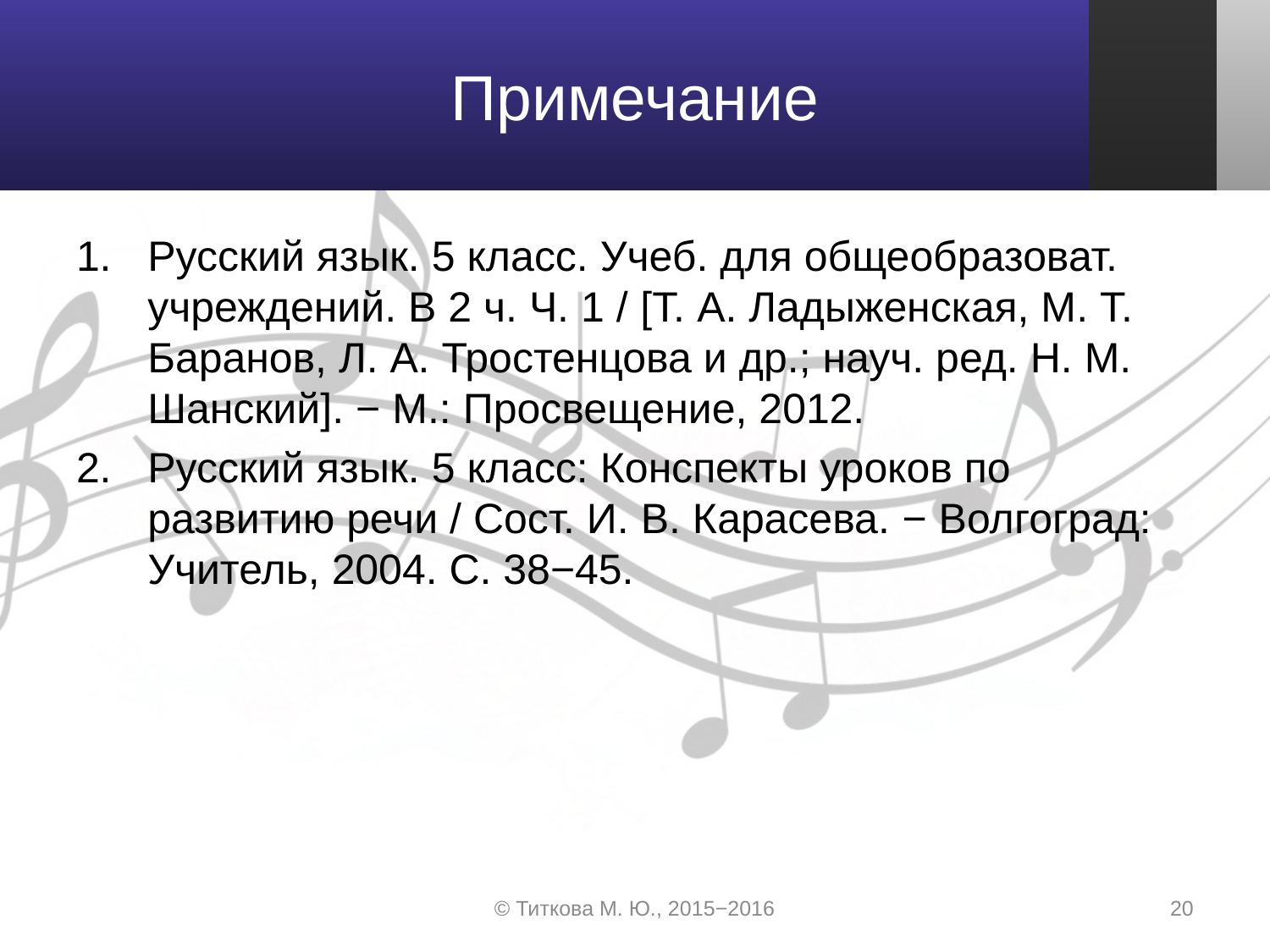

# Примечание
Русский язык. 5 класс. Учеб. для общеобразоват. учреждений. В 2 ч. Ч. 1 / [Т. А. Ладыженская, М. Т. Баранов, Л. А. Тростенцова и др.; науч. ред. Н. М. Шанский]. − М.: Просвещение, 2012.
Русский язык. 5 класс: Конспекты уроков по развитию речи / Сост. И. В. Карасева. − Волгоград: Учитель, 2004. С. 38−45.
© Титкова М. Ю., 2015−2016
20